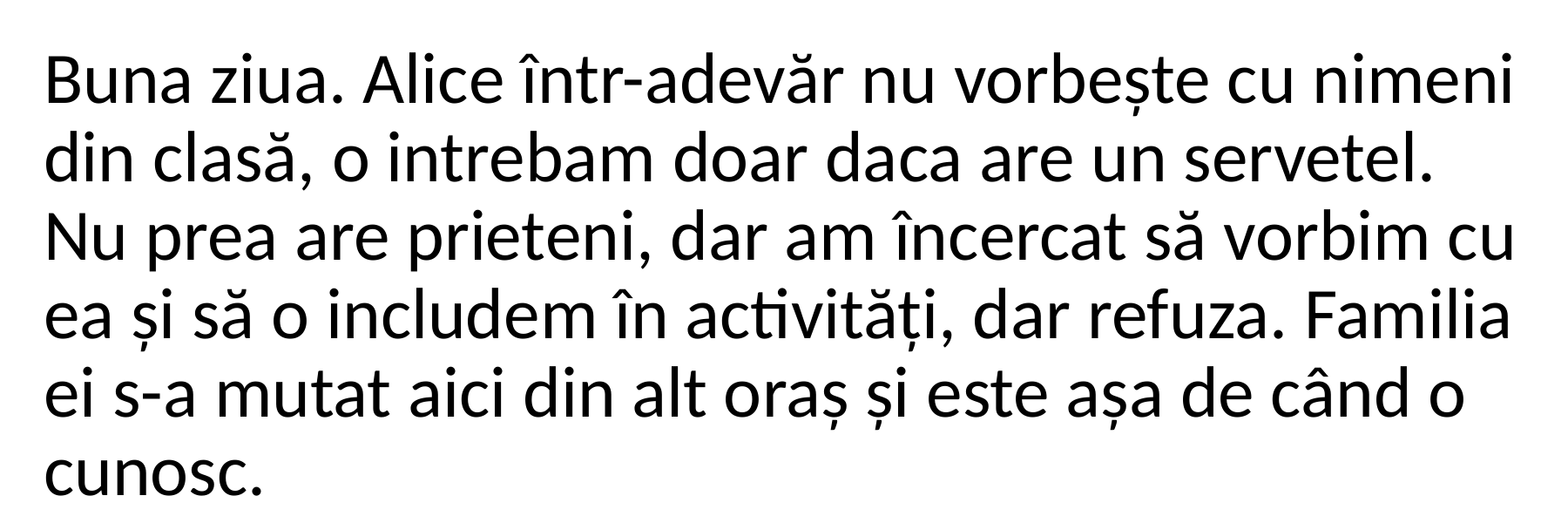

Buna ziua. Alice într-adevăr nu vorbește cu nimeni din clasă, o intrebam doar daca are un servetel. Nu prea are prieteni, dar am încercat să vorbim cu ea și să o includem în activități, dar refuza. Familia ei s-a mutat aici din alt oraș și este așa de când o cunosc.